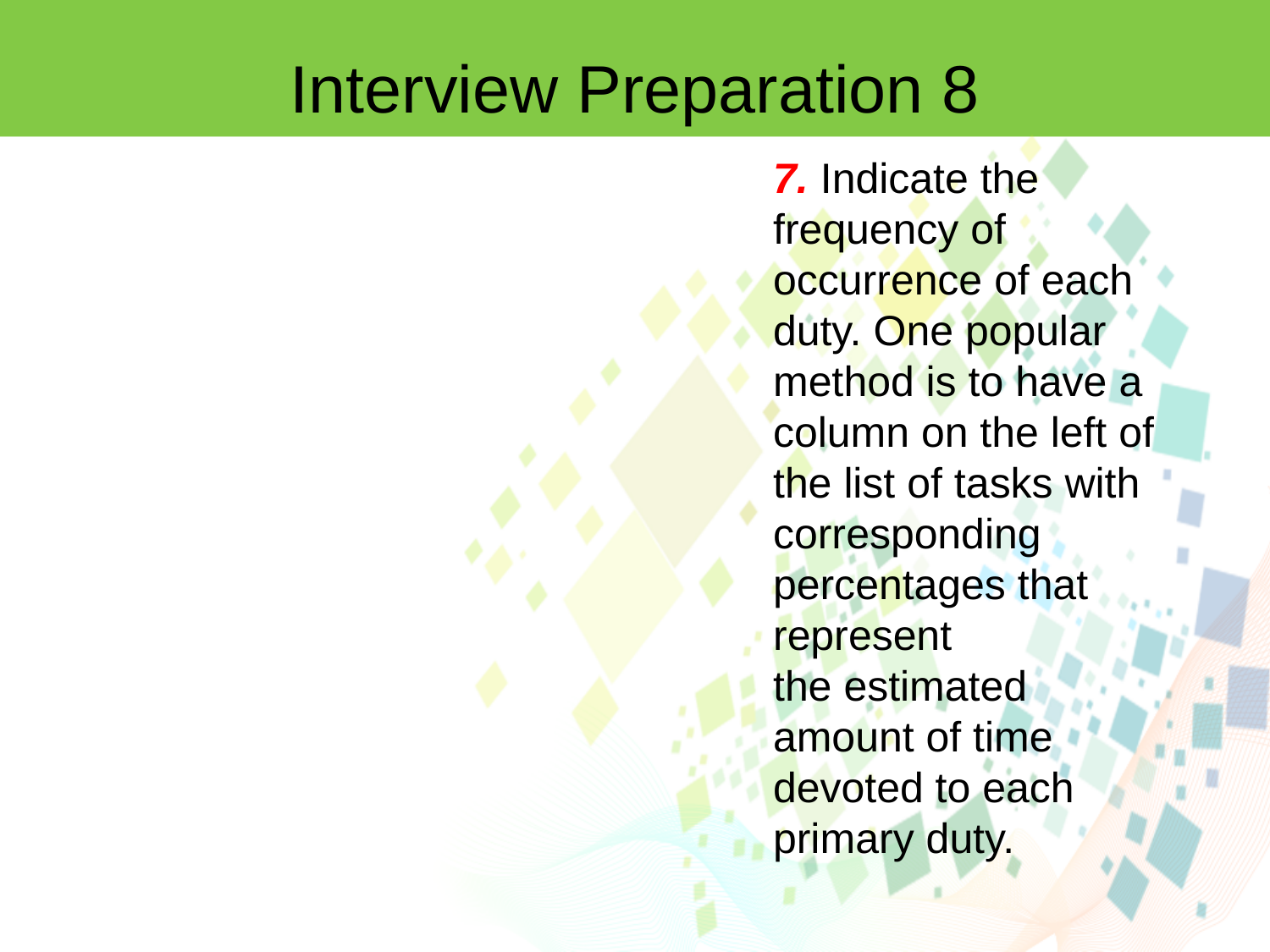

Interview Preparation 8
7. Indicate the frequency of occurrence of each duty. One popular method is to have a
column on the left of the list of tasks with corresponding percentages that represent
the estimated amount of time devoted to each primary duty.